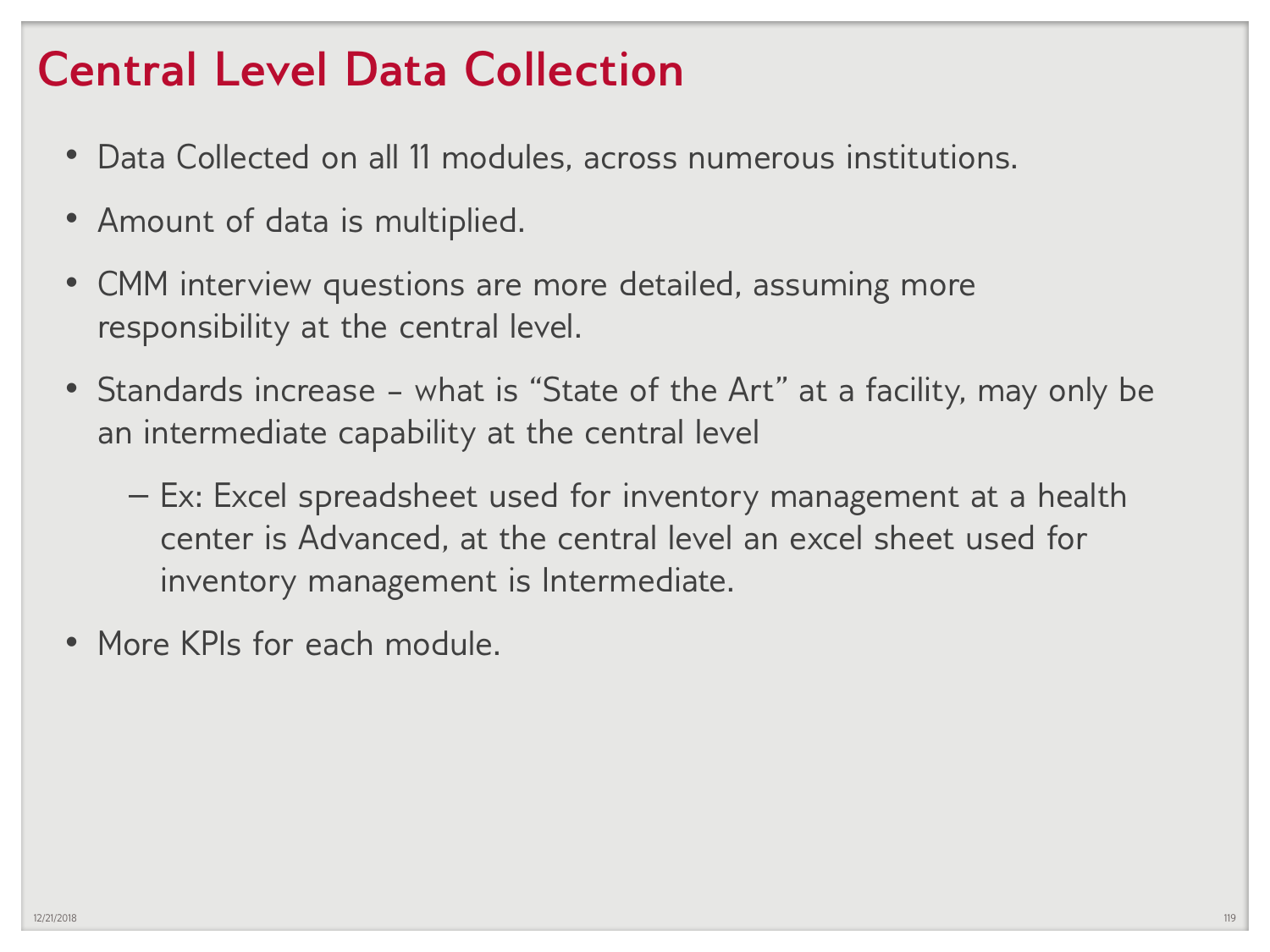

# Central Level Data Collection
Data Collected on all 11 modules, across numerous institutions.
Amount of data is multiplied.
CMM interview questions are more detailed, assuming more responsibility at the central level.
Standards increase – what is “State of the Art” at a facility, may only be an intermediate capability at the central level
Ex: Excel spreadsheet used for inventory management at a health center is Advanced, at the central level an excel sheet used for inventory management is Intermediate.
More KPIs for each module.

12/21/2018
119